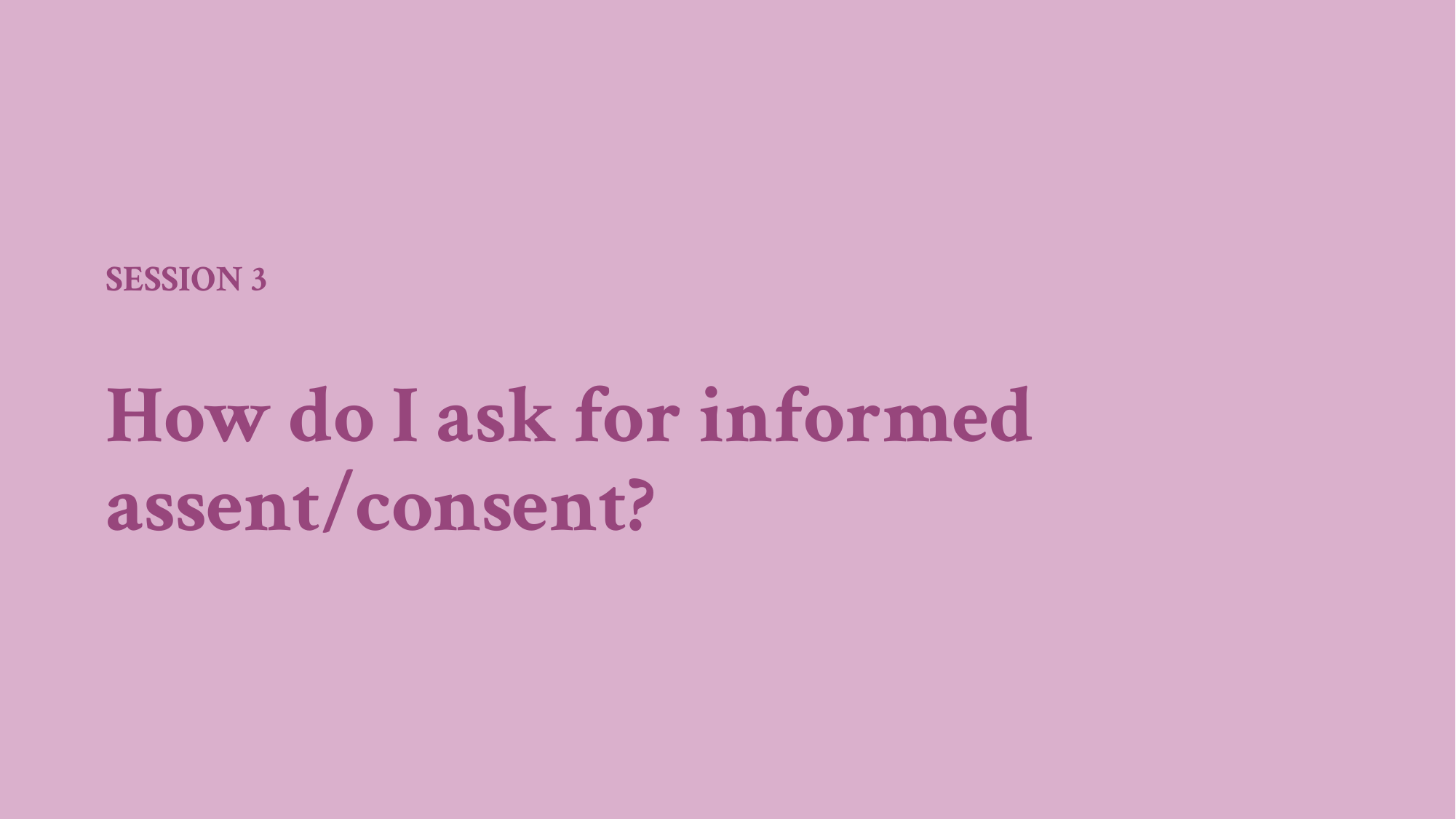

SESSION 3
How do I ask for informed assent/consent?